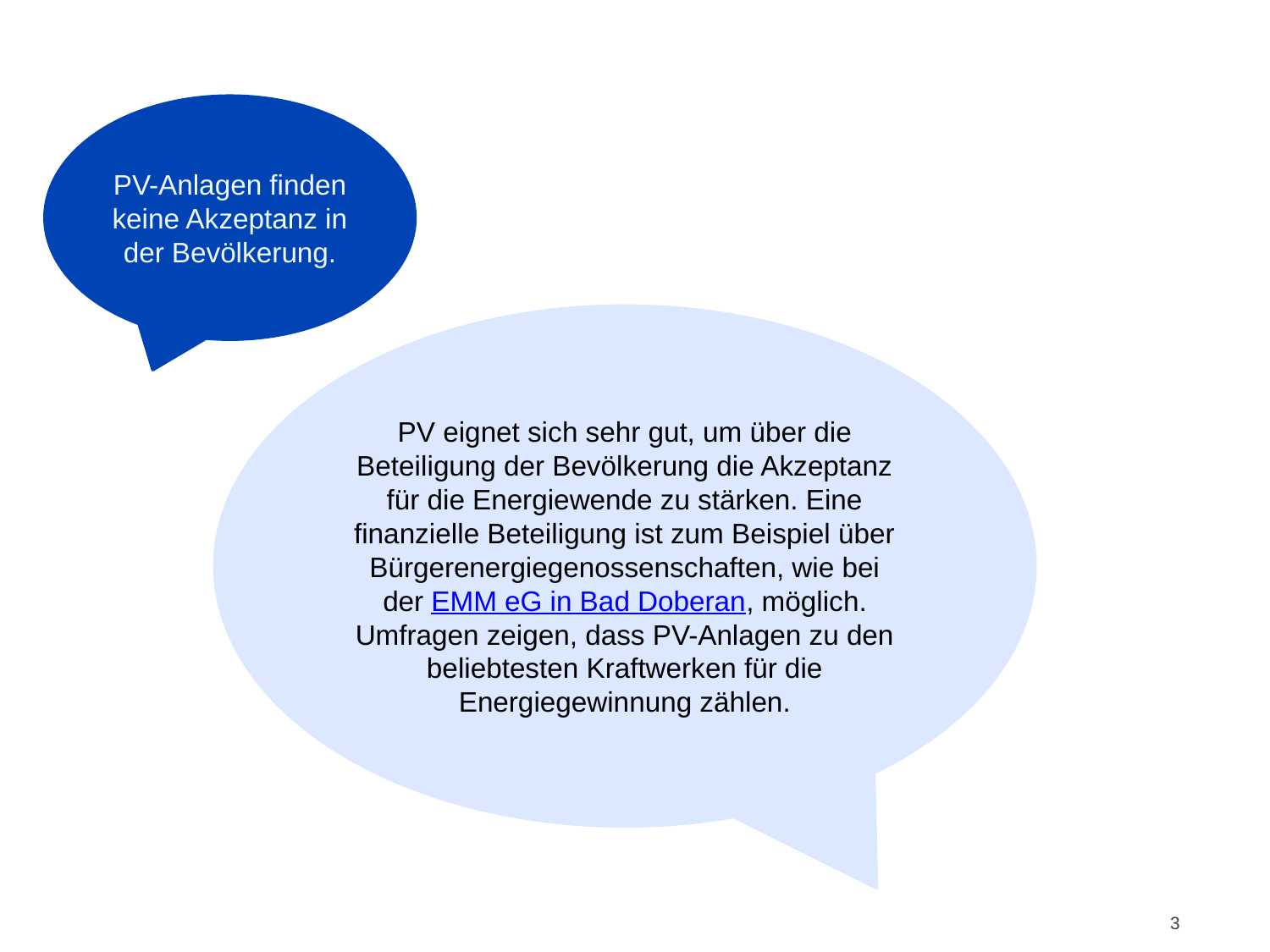

PV-Anlagen finden keine Akzeptanz in der Bevölkerung.
PV eignet sich sehr gut, um über die Beteiligung der Bevölkerung die Akzeptanz für die Energiewende zu stärken. Eine finanzielle Beteiligung ist zum Beispiel über Bürgerenergiegenossenschaften, wie bei der EMM eG in Bad Doberan, möglich. Umfragen zeigen, dass PV-Anlagen zu den beliebtesten Kraftwerken für die Energiegewinnung zählen.